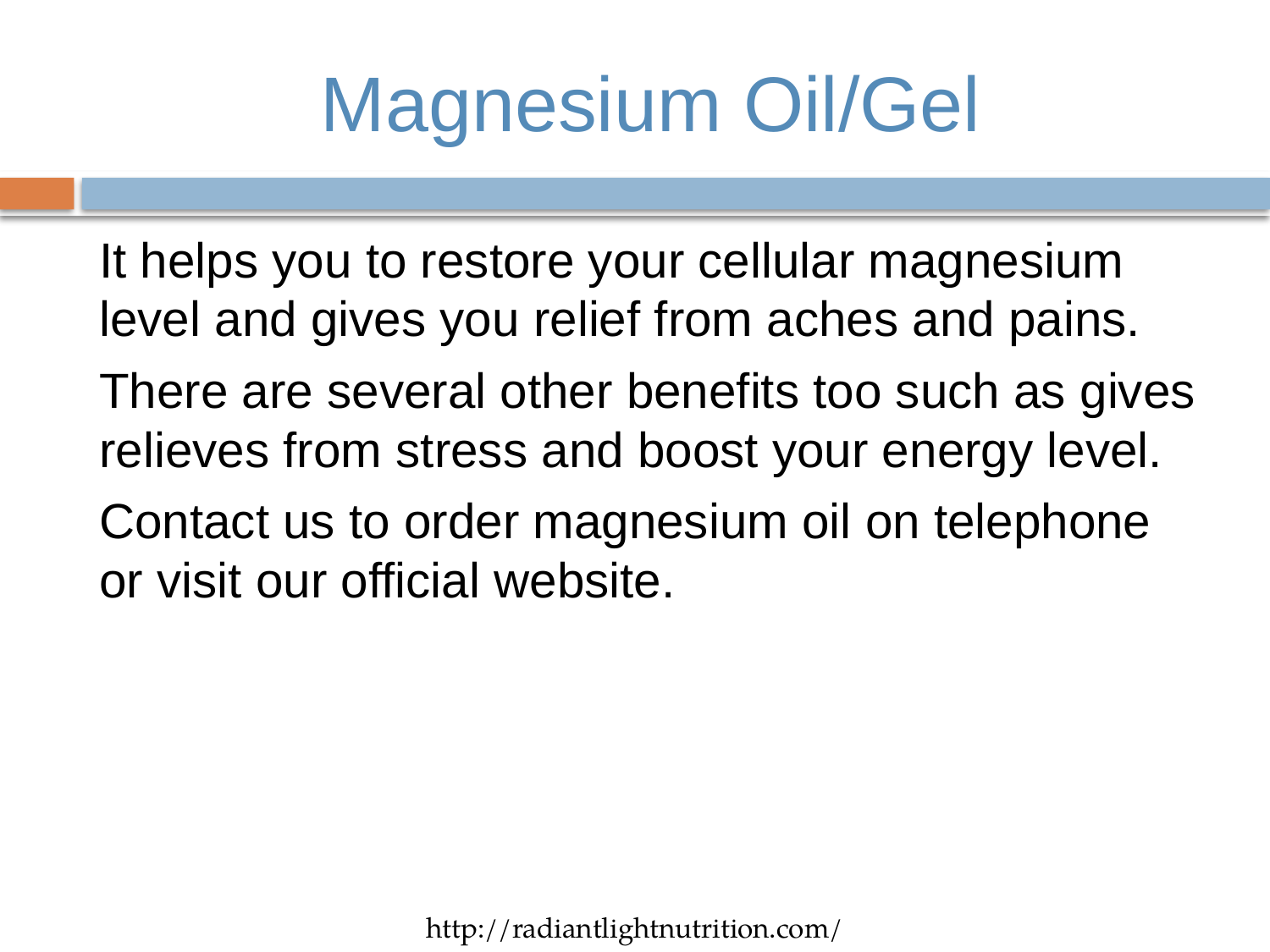

# Magnesium Oil/Gel
	It helps you to restore your cellular magnesium level and gives you relief from aches and pains.
	There are several other benefits too such as gives relieves from stress and boost your energy level.
	Contact us to order magnesium oil on telephone or visit our official website.
http://radiantlightnutrition.com/